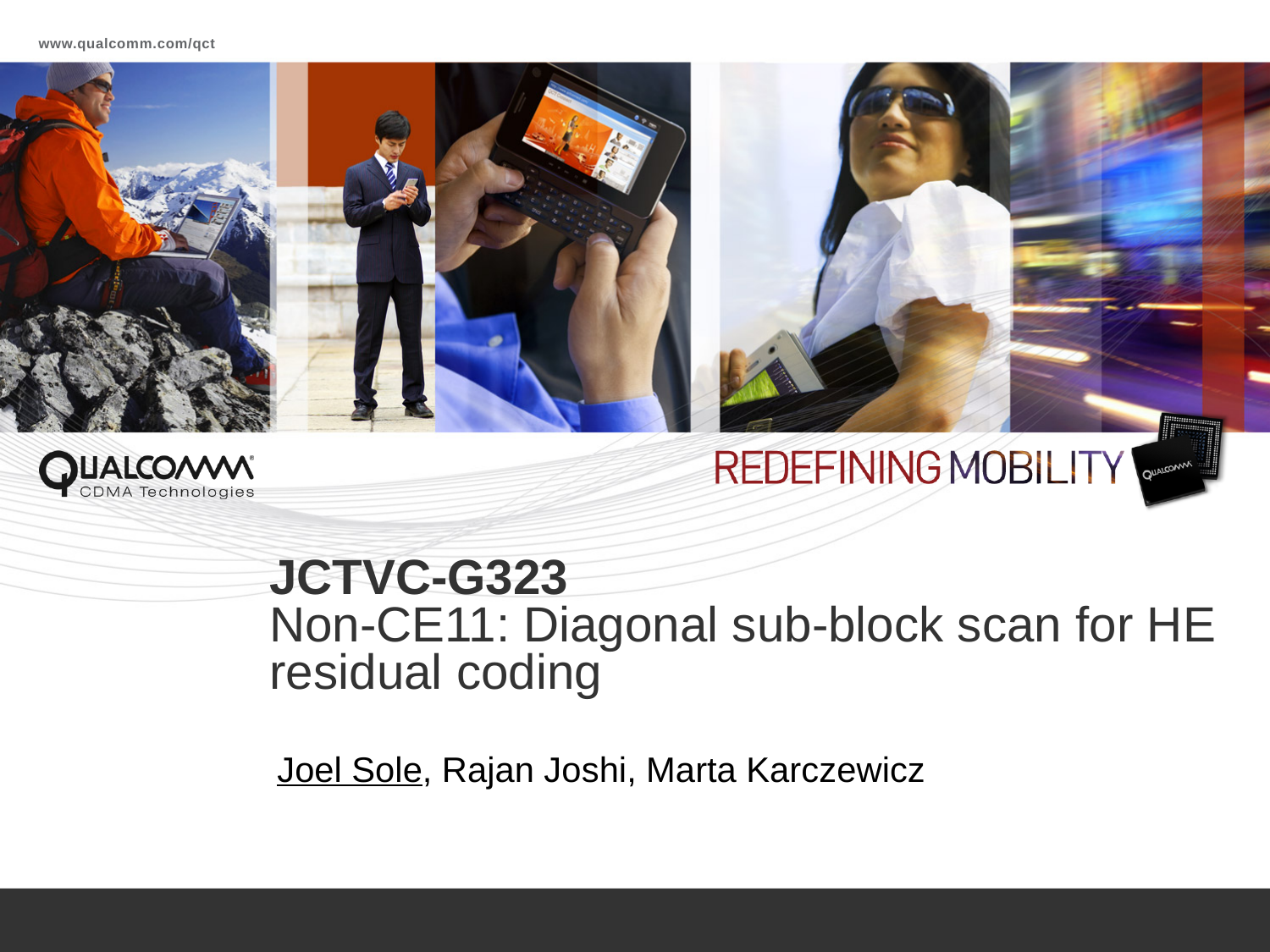

# JCTVC-G323 Non-CE11: Diagonal sub-block scan for HE residual coding
Joel Sole, Rajan Joshi, Marta Karczewicz